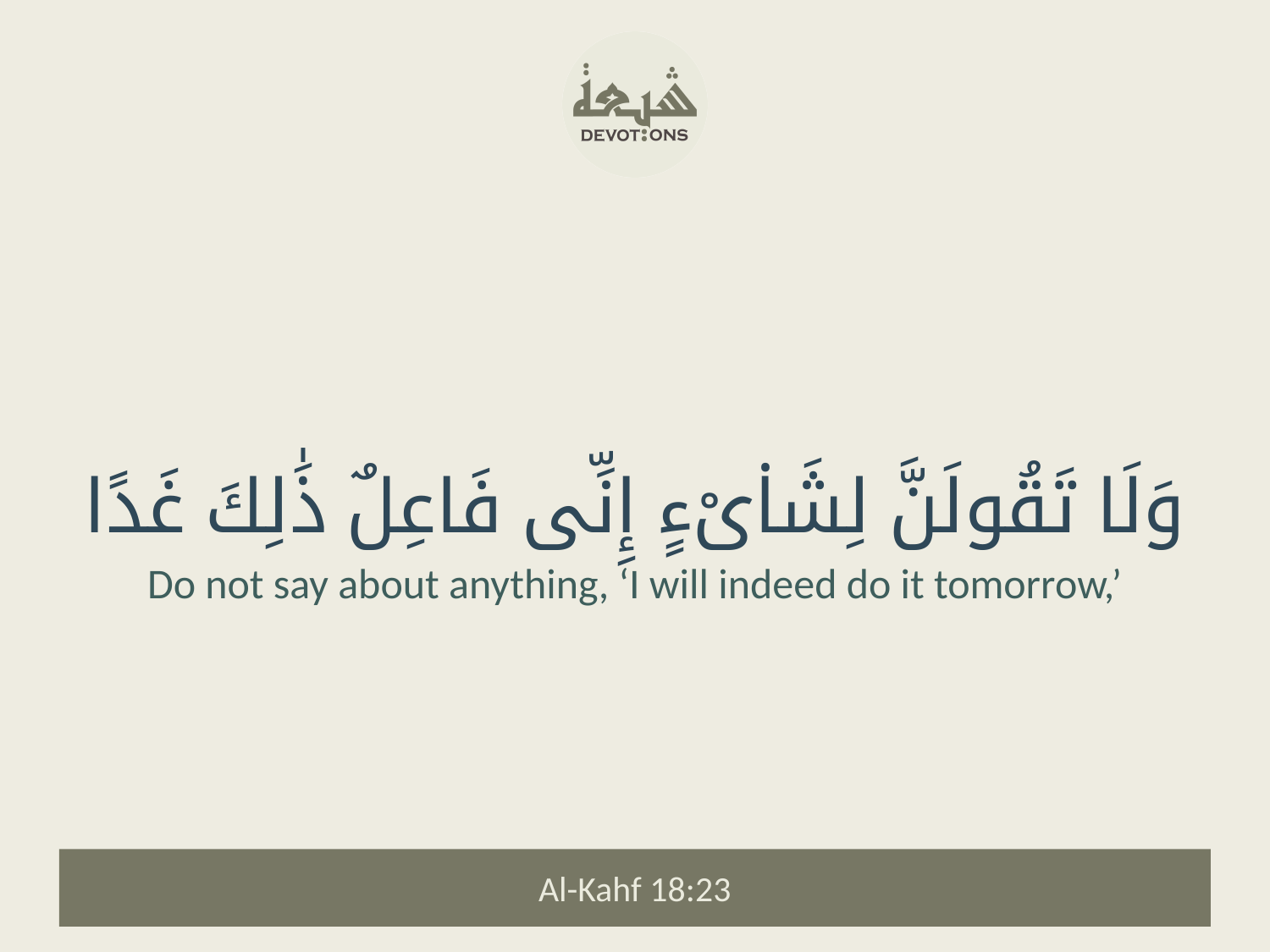

وَلَا تَقُولَنَّ لِشَا۟ىْءٍ إِنِّى فَاعِلٌ ذَٰلِكَ غَدًا
Do not say about anything, ‘I will indeed do it tomorrow,’
Al-Kahf 18:23